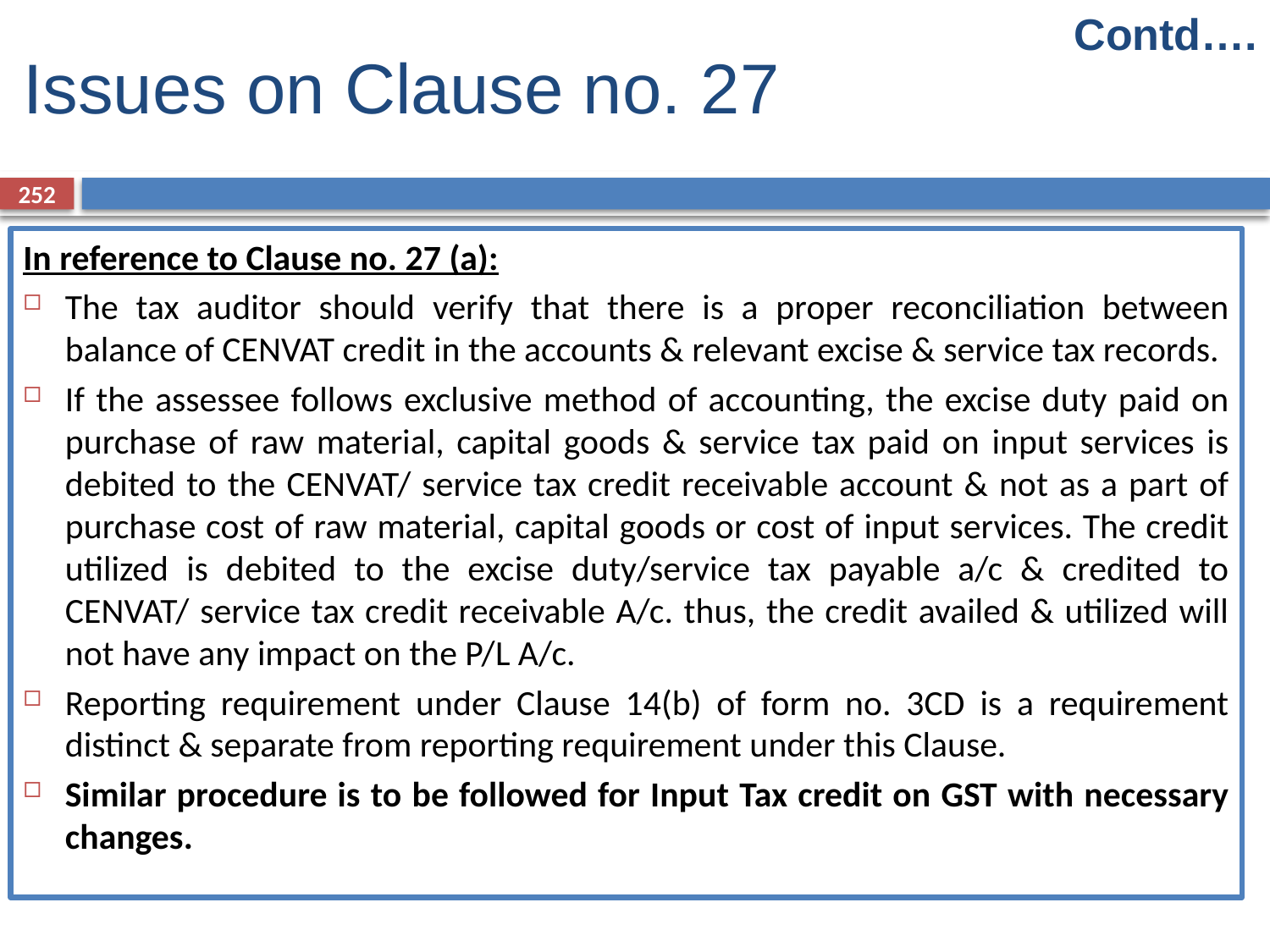

Contd….

Issues on Clause no. 27

252
In reference to Clause no. 27 (a):
The tax auditor should verify that there is a proper reconciliation between balance of CENVAT credit in the accounts & relevant excise & service tax records.
If the assessee follows exclusive method of accounting, the excise duty paid on purchase of raw material, capital goods & service tax paid on input services is debited to the CENVAT/ service tax credit receivable account & not as a part of purchase cost of raw material, capital goods or cost of input services. The credit utilized is debited to the excise duty/service tax payable a/c & credited to CENVAT/ service tax credit receivable A/c. thus, the credit availed & utilized will not have any impact on the P/L A/c.
Reporting requirement under Clause 14(b) of form no. 3CD is a requirement distinct & separate from reporting requirement under this Clause.
Similar procedure is to be followed for Input Tax credit on GST with necessary changes.